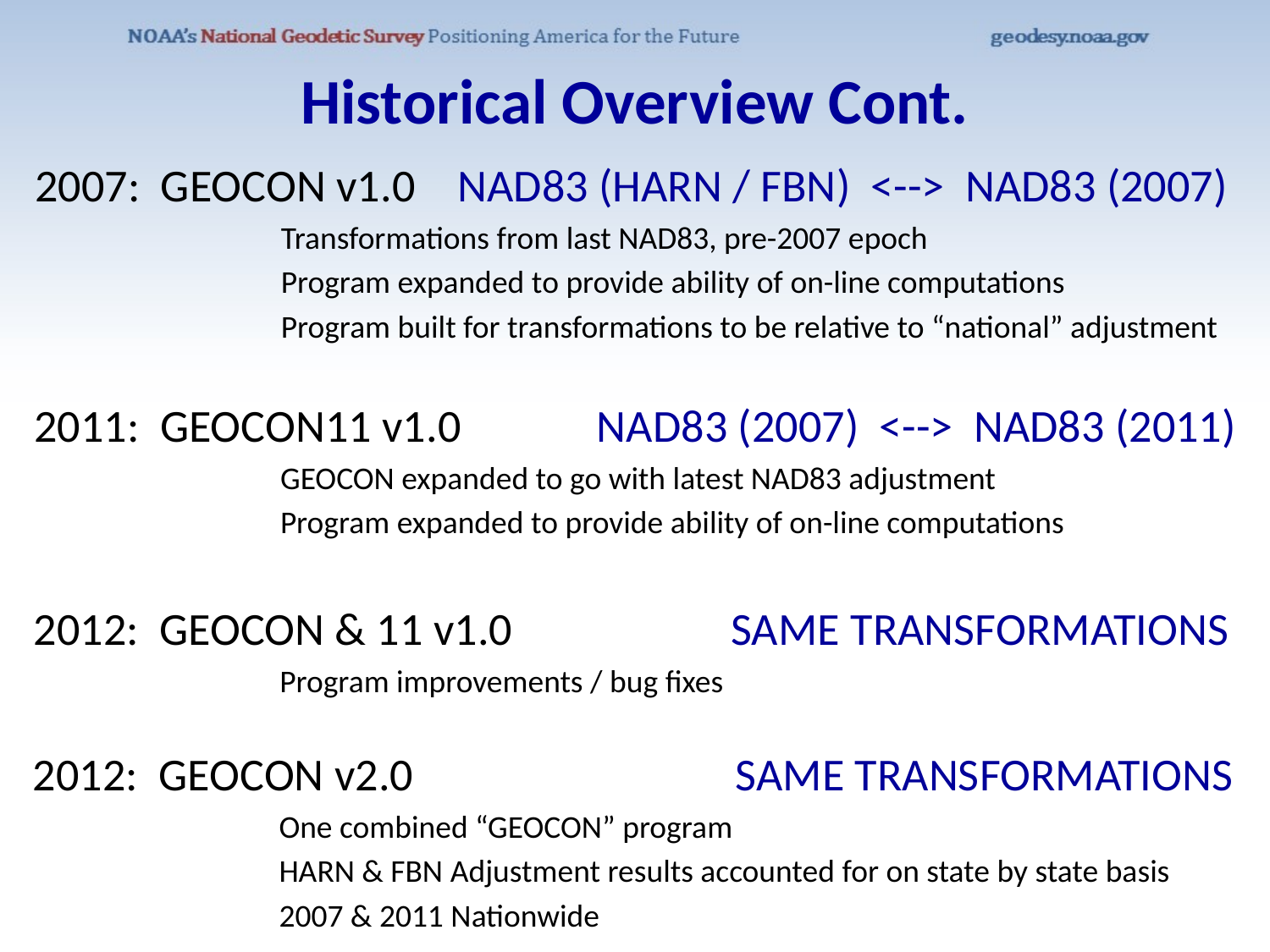

# Historical Overview Cont.
2007:  GEOCON v1.0    NAD83 (HARN / FBN)  <-->  NAD83 (2007)
Transformations from last NAD83, pre-2007 epoch
Program expanded to provide ability of on-line computations
Program built for transformations to be relative to “national” adjustment

2011:  GEOCON11 v1.0             NAD83 (2007)  <-->  NAD83 (2011)
GEOCON expanded to go with latest NAD83 adjustment
Program expanded to provide ability of on-line computations

2012:  GEOCON & 11 v1.0                     SAME TRANSFORMATIONS
Program improvements / bug fixes
2012:  GEOCON v2.0                               SAME TRANSFORMATIONS
One combined “GEOCON” program
HARN & FBN Adjustment results accounted for on state by state basis
2007 & 2011 Nationwide